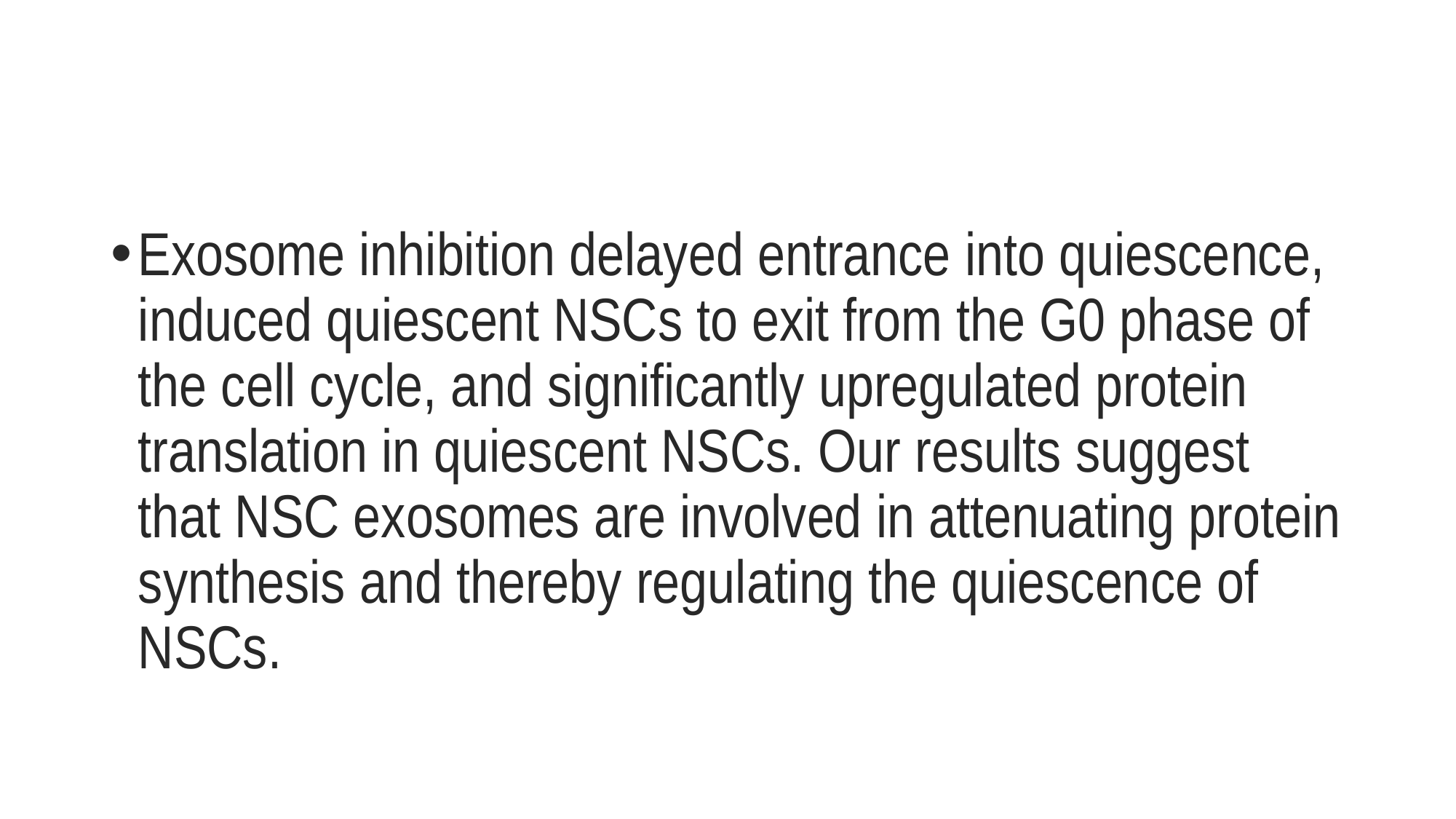

#
Exosome inhibition delayed entrance into quiescence, induced quiescent NSCs to exit from the G0 phase of the cell cycle, and significantly upregulated protein translation in quiescent NSCs. Our results suggest that NSC exosomes are involved in attenuating protein synthesis and thereby regulating the quiescence of NSCs.